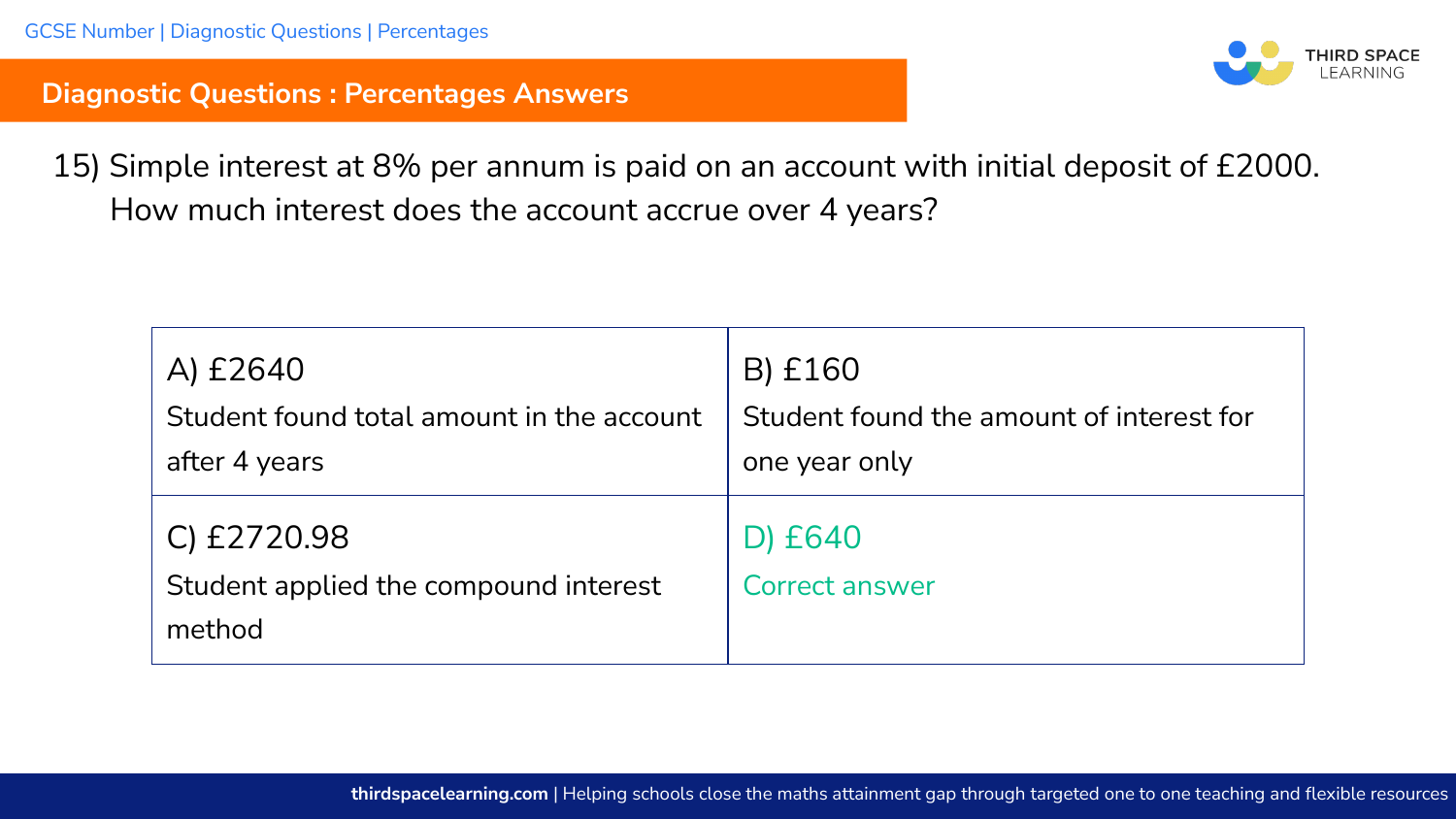

Diagnostic Questions : Percentages Answers
| 15) Simple interest at 8% per annum is paid on an account with initial deposit of £2000. How much interest does the account accrue over 4 years? |
| --- |
| A) £2640 Student found total amount in the account after 4 years | B) £160 Student found the amount of interest for one year only |
| --- | --- |
| C) £2720.98 Student applied the compound interest method | D) £640 Correct answer |